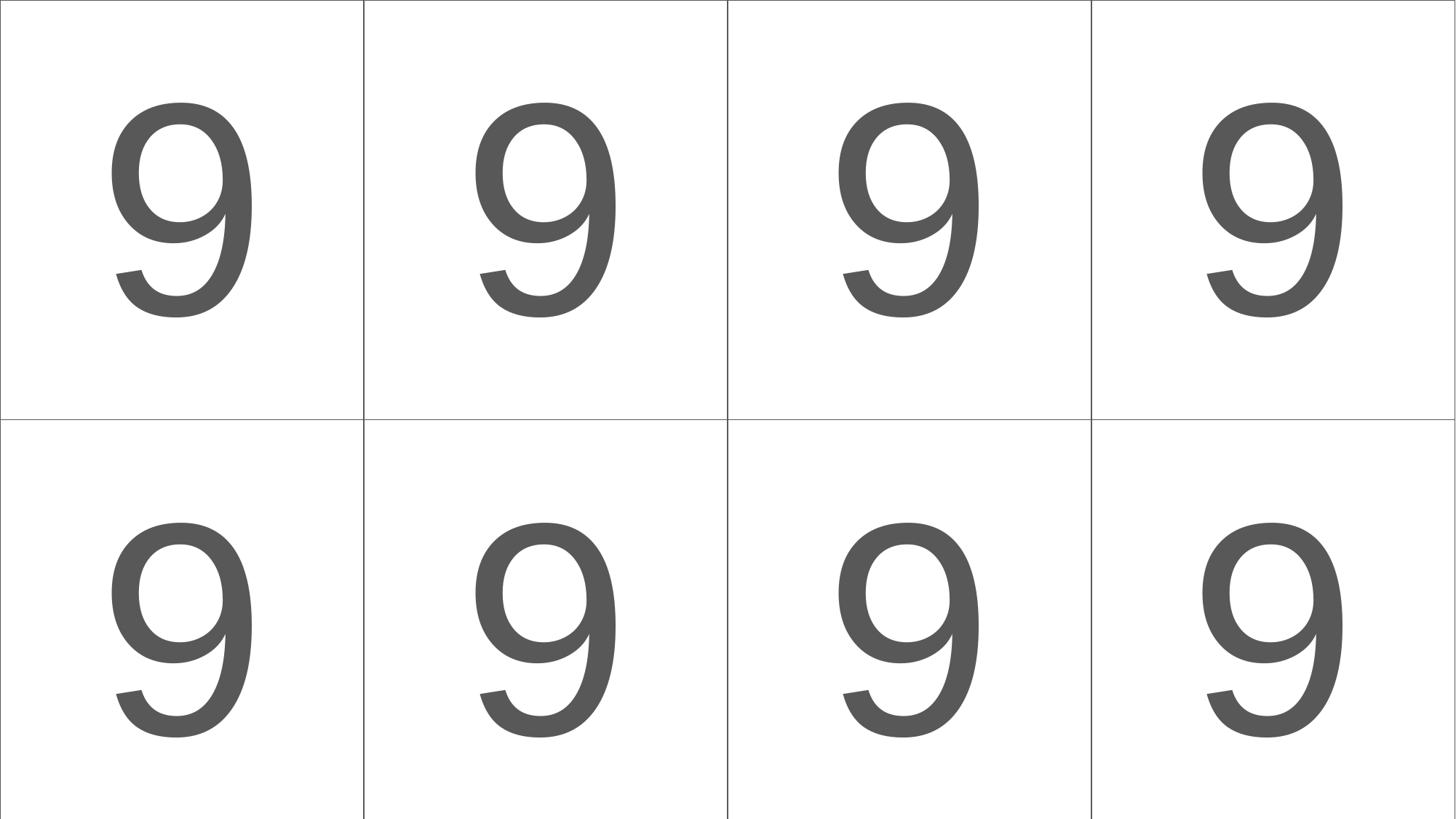

| 9 | 9 | 9 | 9 |
| --- | --- | --- | --- |
| 9 | 9 | 9 | 9 |